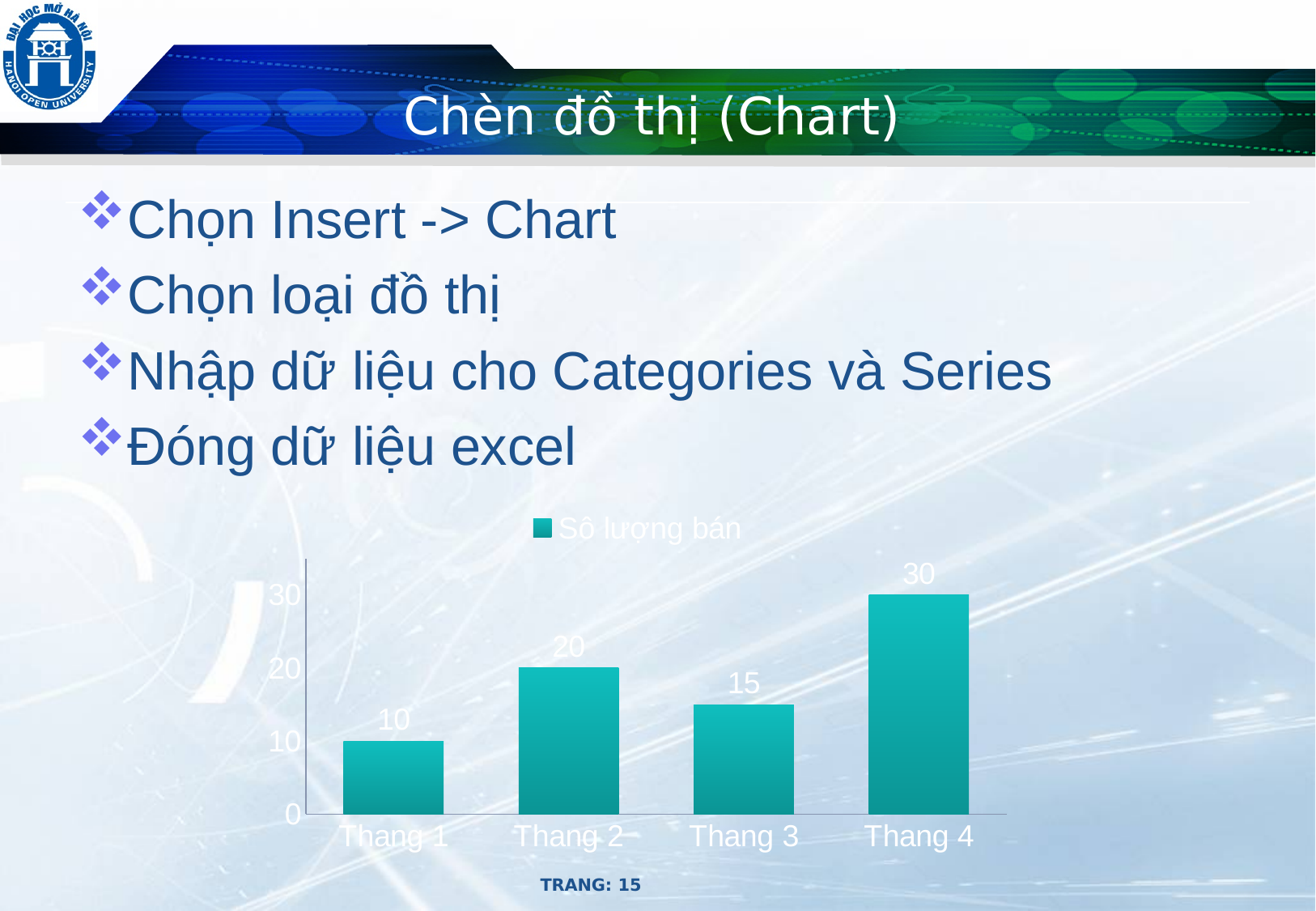

# Chèn đồ thị (Chart)
Chọn Insert -> Chart
Chọn loại đồ thị
Nhập dữ liệu cho Categories và Series
Đóng dữ liệu excel

### Chart

| Category | Sô lượng bán |
|---|---|
| Thang 1 | 10.0 |
| Thang 2 | 20.0 |
| Thang 3 | 15.0 |
| Thang 4 | 30.0 |
TRANG: 15